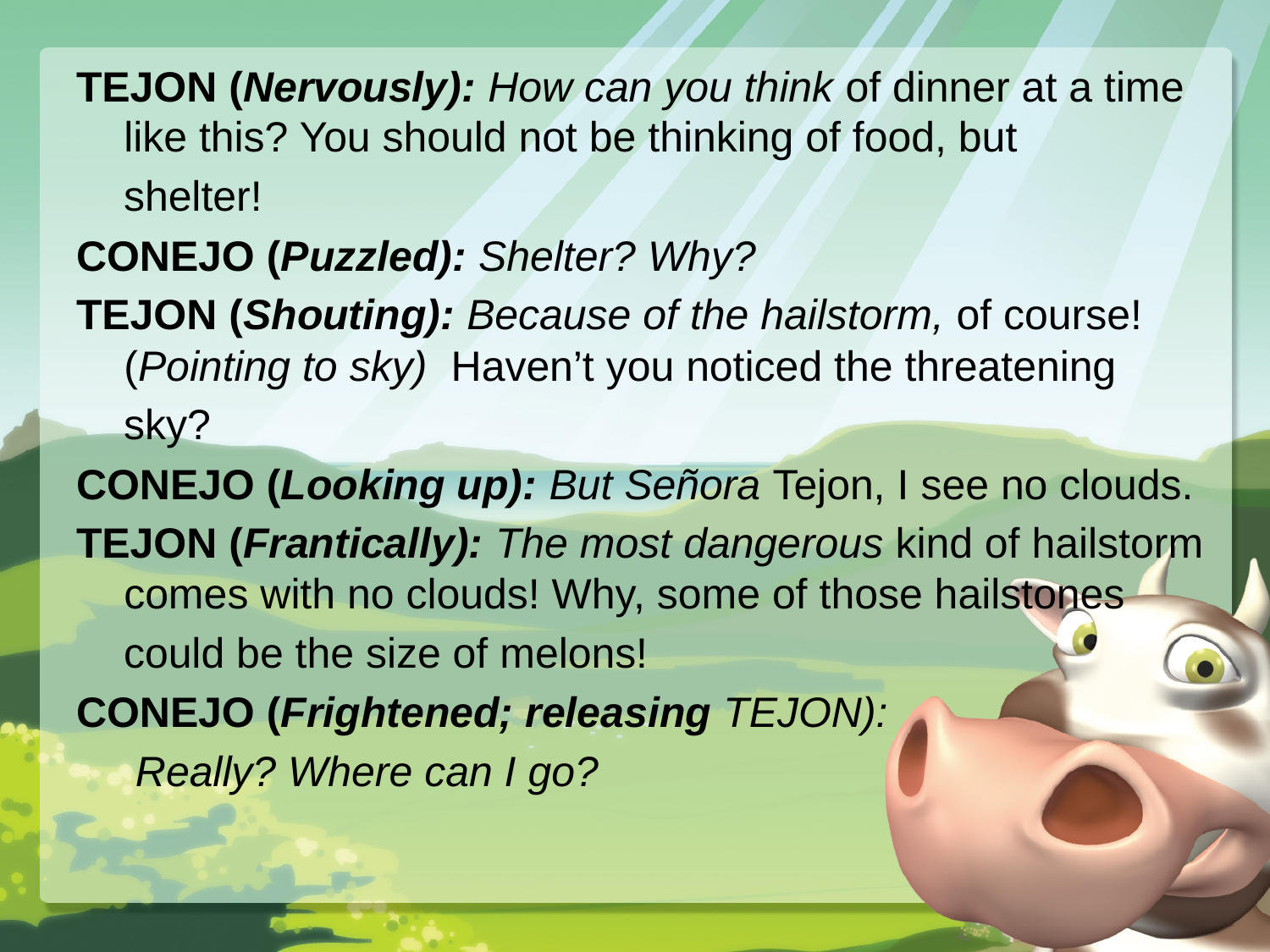

TEJON (Nervously): How can you think of dinner at a time like this? You should not be thinking of food, but
    shelter!
CONEJO (Puzzled): Shelter? Why?
TEJON (Shouting): Because of the hailstorm, of course! (Pointing to sky)  Haven’t you noticed the threatening
    sky?
CONEJO (Looking up): But Señora Tejon, I see no clouds.
TEJON (Frantically): The most dangerous kind of hailstorm comes with no clouds! Why, some of those hailstones
    could be the size of melons!
CONEJO (Frightened; releasing TEJON):
     Really? Where can I go?